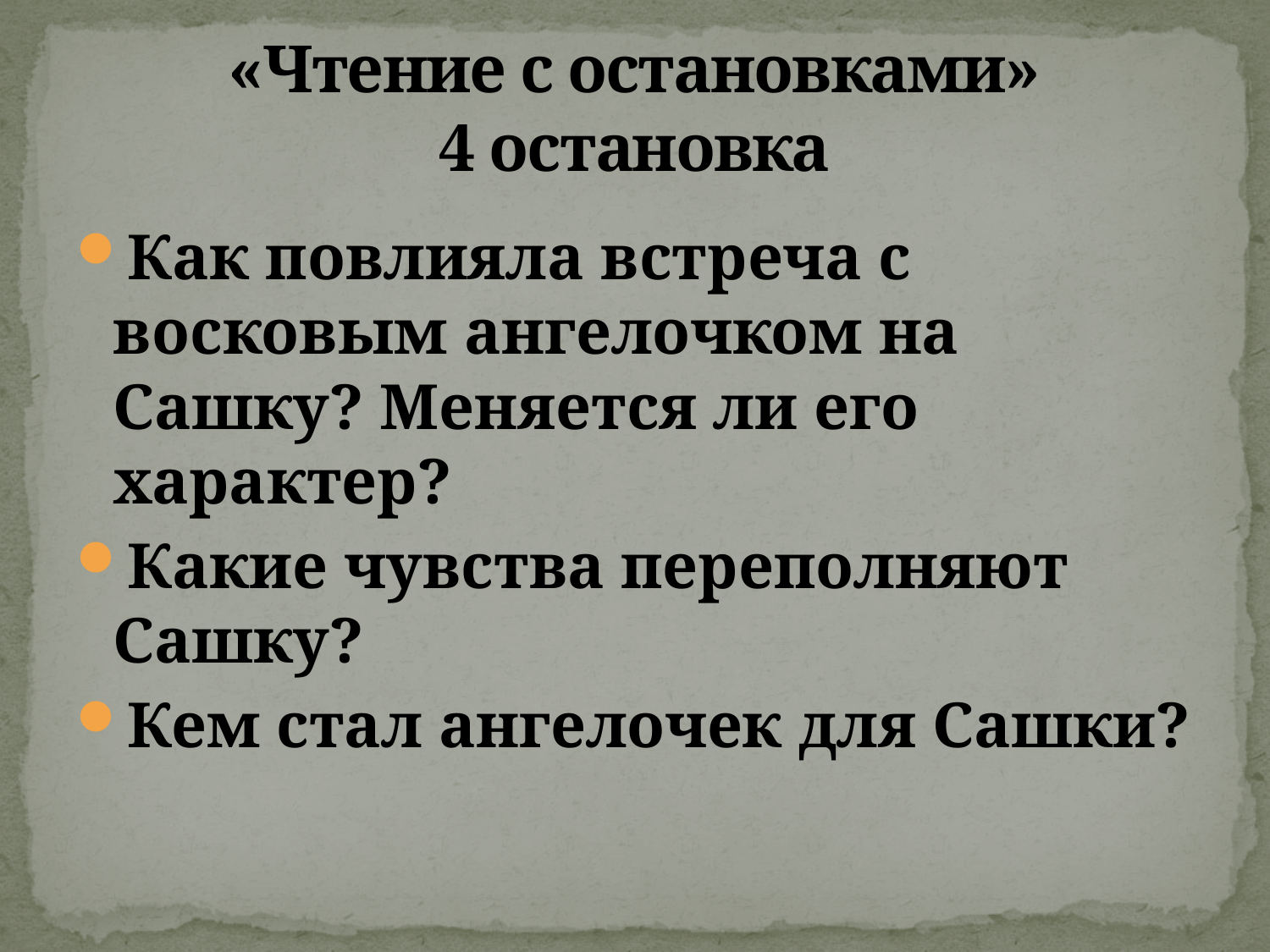

# «Чтение с остановками» 4 остановка
Как повлияла встреча с восковым ангелочком на Сашку? Меняется ли его характер?
Какие чувства переполняют Сашку?
Кем стал ангелочек для Сашки?